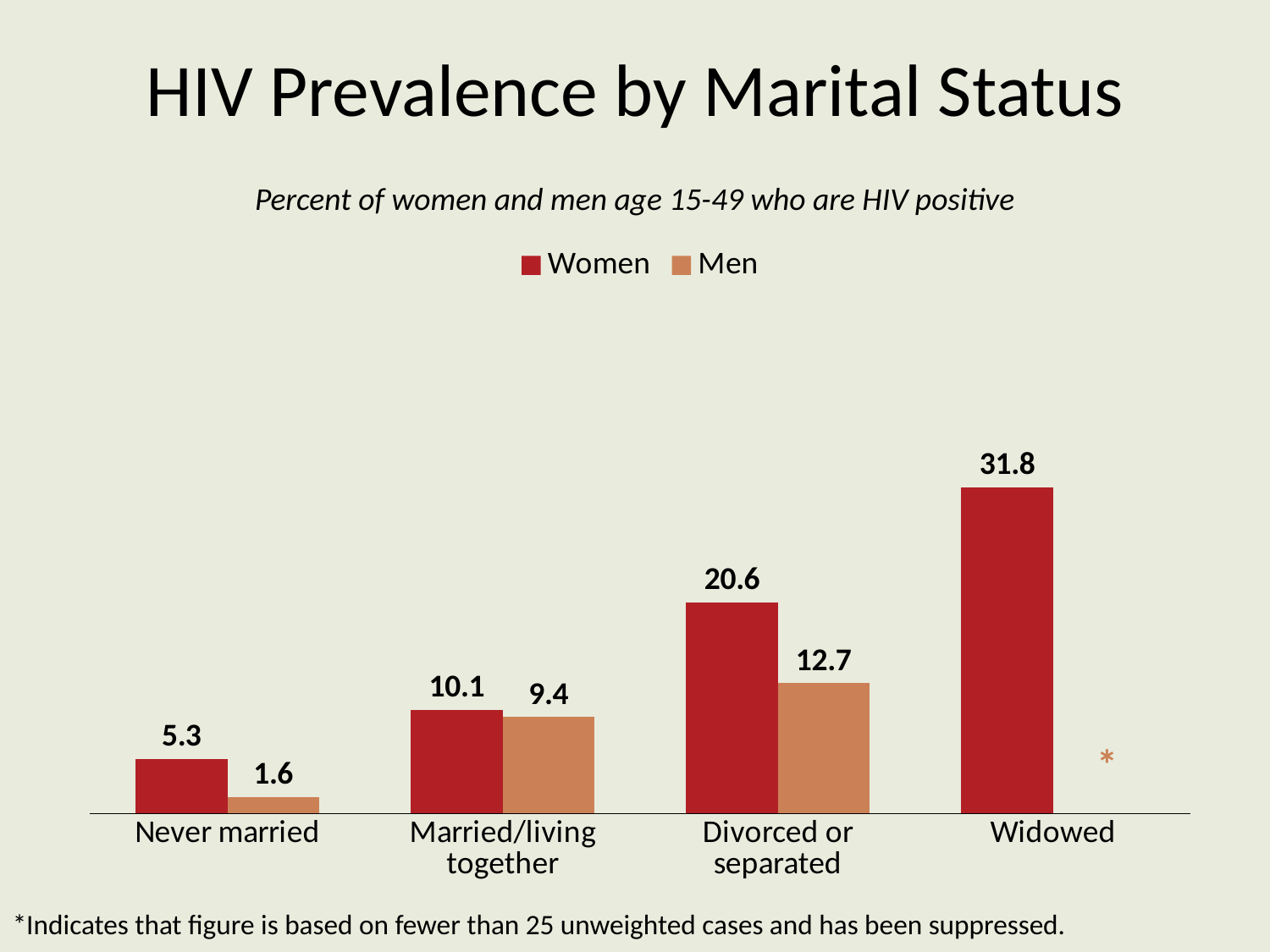

# HIV Prevalence by Marital Status
Percent of women and men age 15-49 who are HIV positive

### Chart

| Category | Women | Men |
|---|---|---|
| Never married | 5.3 | 1.6 |
| Married/living together | 10.1 | 9.4 |
| Divorced or separated | 20.6 | 12.7 |
| Widowed | 31.8 | None |
*
*Indicates that figure is based on fewer than 25 unweighted cases and has been suppressed.